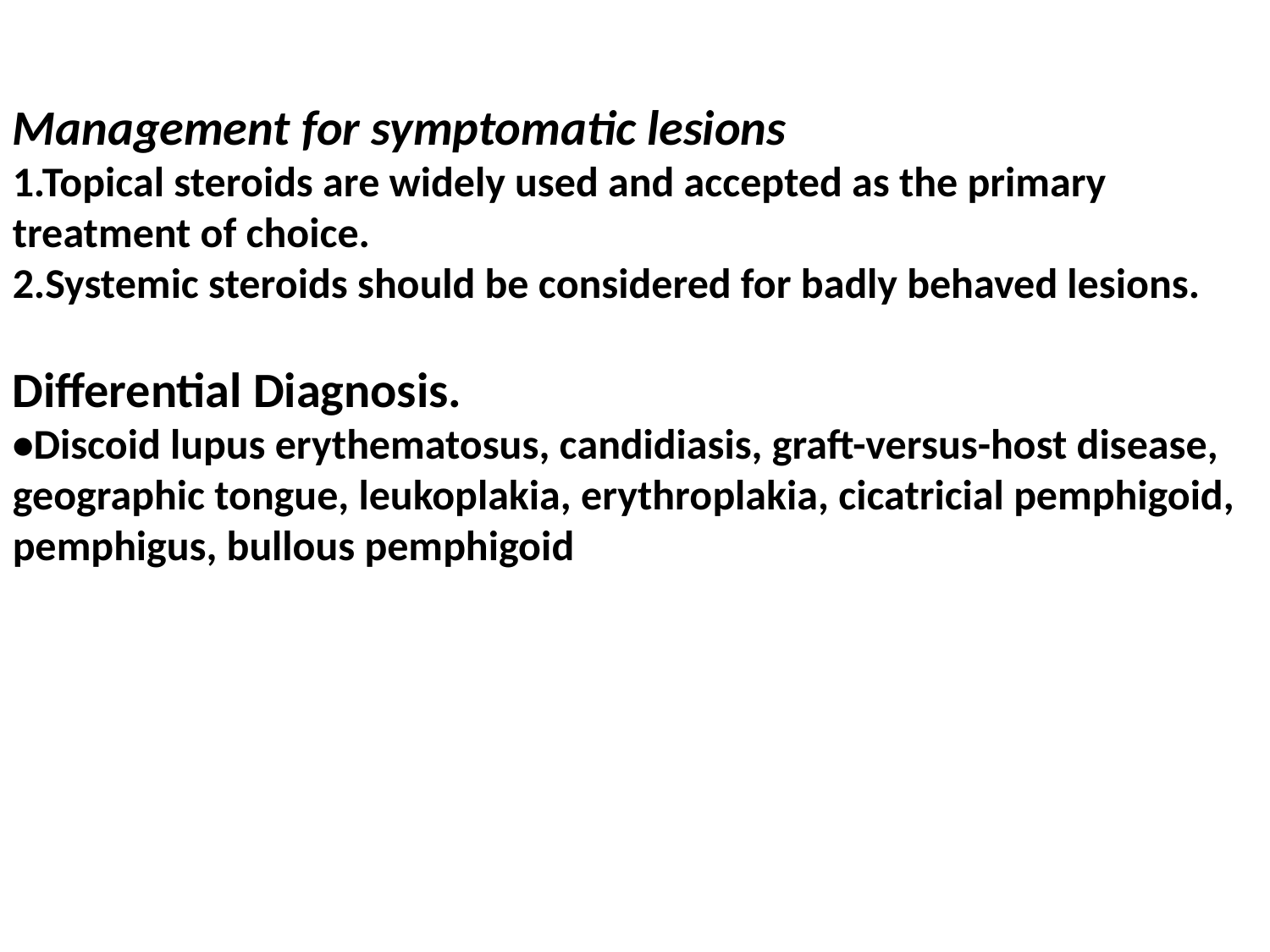

Management for symptomatic lesions
1.Topical steroids are widely used and accepted as the primary treatment of choice.
2.Systemic steroids should be considered for badly behaved lesions.

Differential Diagnosis.
•Discoid lupus erythematosus, candidiasis, graft-versus-host disease, geographic tongue, leukoplakia, erythroplakia, cicatricial pemphigoid, pemphigus, bullous pemphigoid